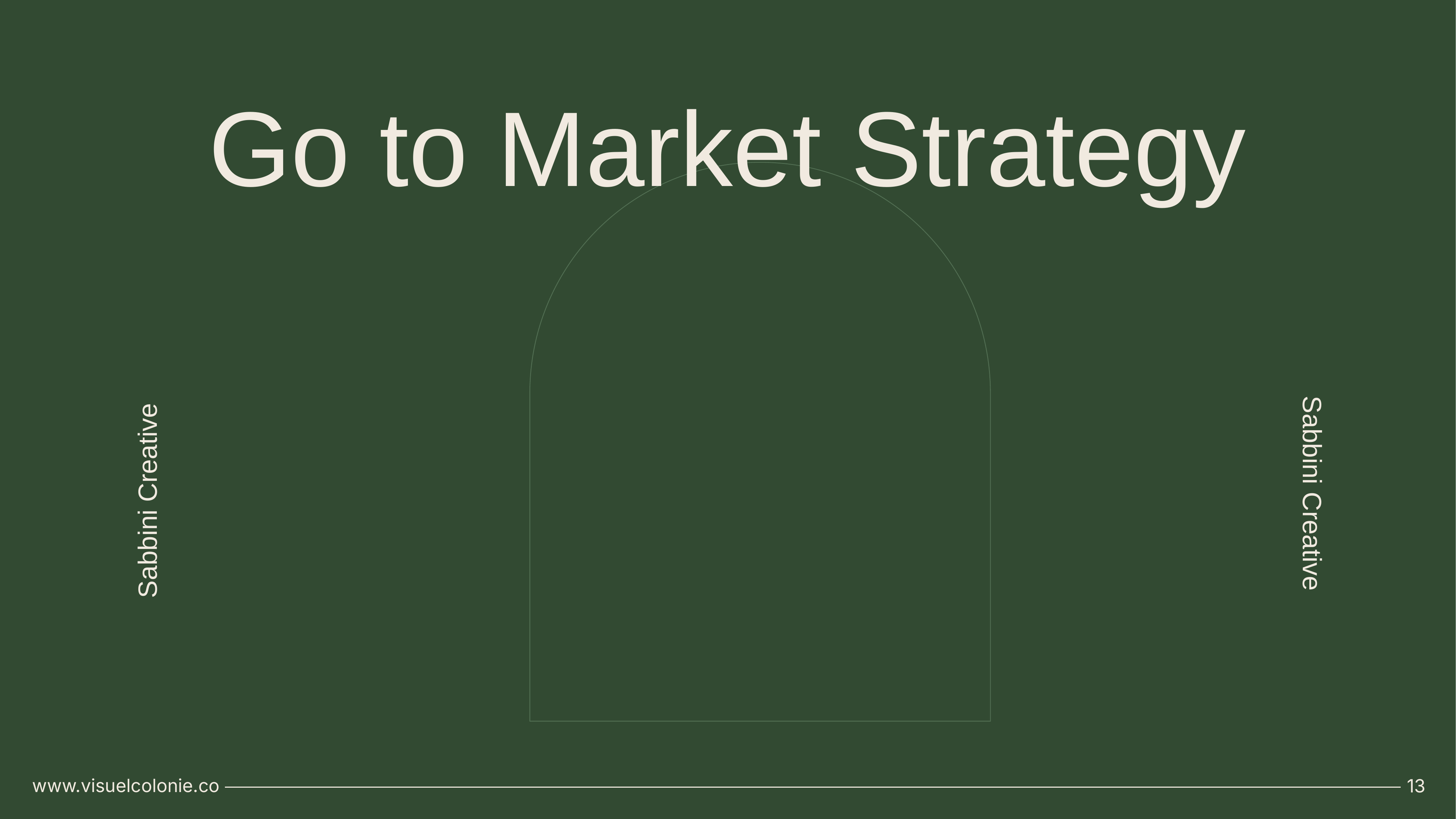

Go to Market Strategy

Sabbini Creative
Sabbini Creative
www.visuelcolonie.co
13